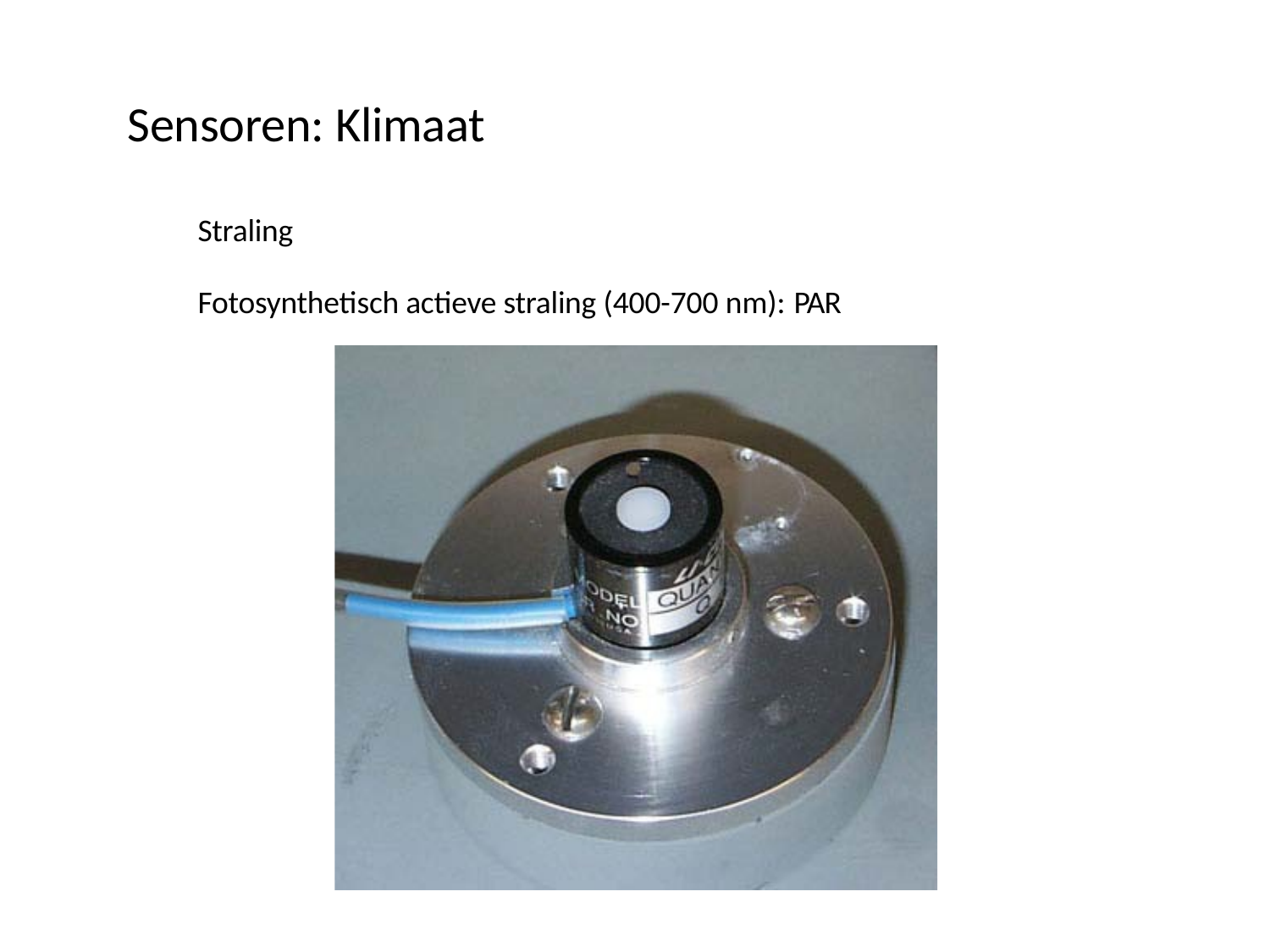

# Sensoren: Klimaat
Straling

Fotosynthetisch actieve straling (400-700 nm): PAR